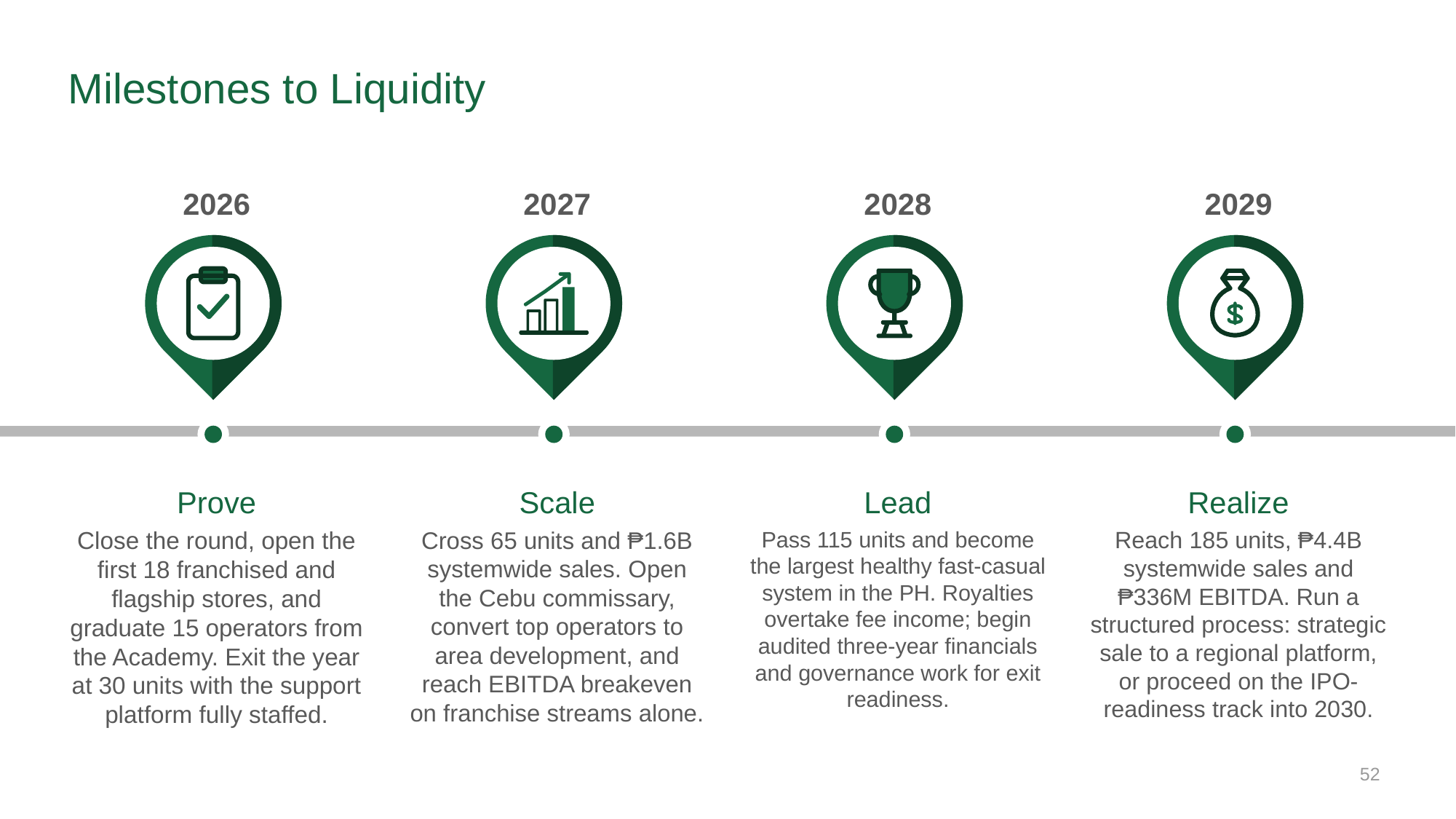

# Milestones to Liquidity
2026
2027
2028
2029

Prove
Scale
Lead
Realize
Close the round, open the first 18 franchised and flagship stores, and graduate 15 operators from the Academy. Exit the year at 30 units with the support platform fully staffed.
Cross 65 units and ₱1.6B systemwide sales. Open the Cebu commissary, convert top operators to area development, and reach EBITDA breakeven on franchise streams alone.
Pass 115 units and become the largest healthy fast-casual system in the PH. Royalties overtake fee income; begin audited three-year financials and governance work for exit readiness.
Reach 185 units, ₱4.4B systemwide sales and ₱336M EBITDA. Run a structured process: strategic sale to a regional platform, or proceed on the IPO-readiness track into 2030.
52